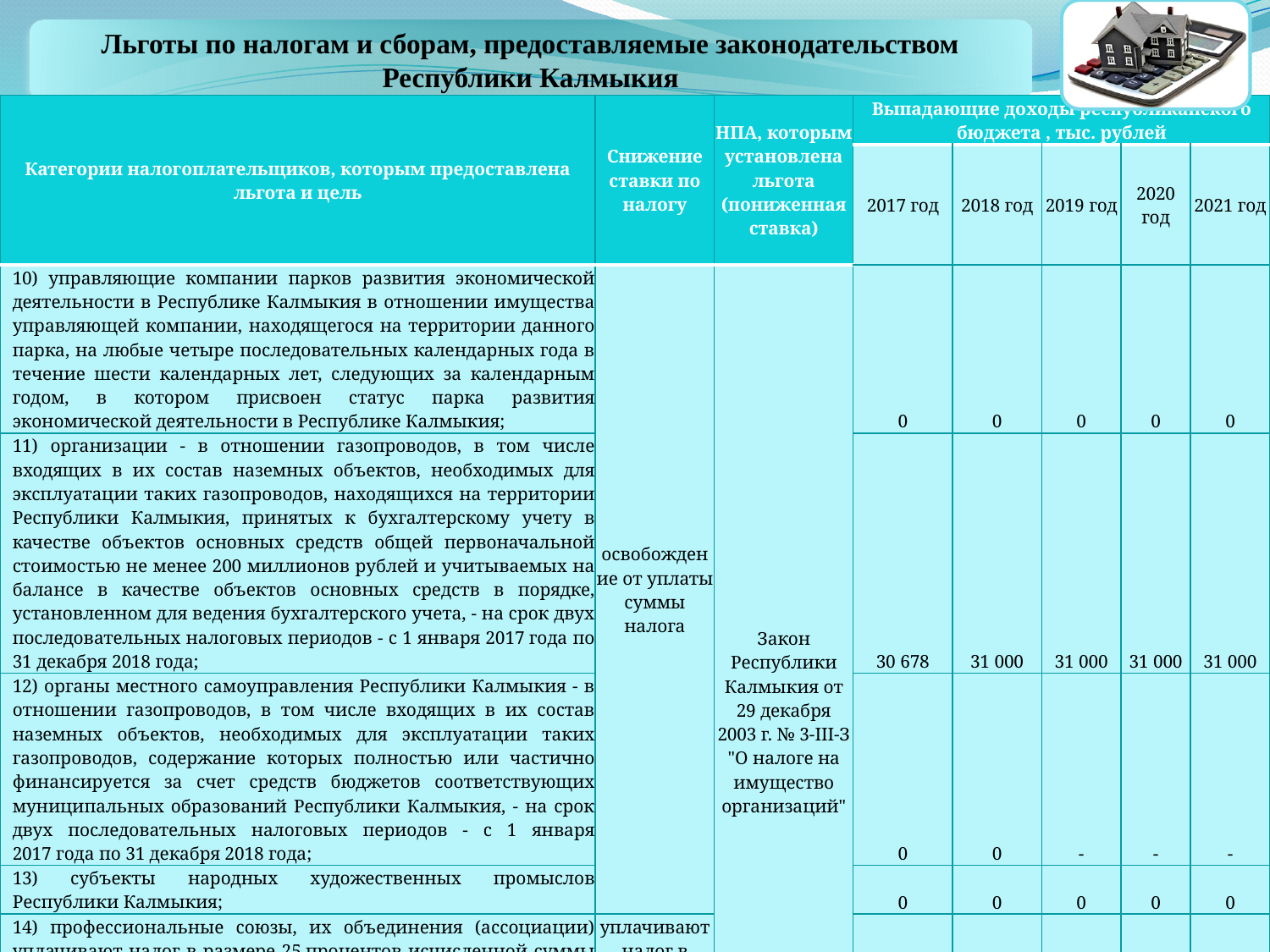

Льготы по налогам и сборам, предоставляемые законодательством Республики Калмыкия
| Категории налогоплательщиков, которым предоставлена льгота и цель | Снижение ставки по налогу | НПА, которым установлена льгота (пониженная ставка) | Выпадающие доходы республиканского бюджета , тыс. рублей |  |  |  |  |
| --- | --- | --- | --- | --- | --- | --- | --- |
|  |  |  | 2017 год | 2018 год | 2019 год | 2020 год | 2021 год |
| 10) управляющие компании парков развития экономической деятельности в Республике Калмыкия в отношении имущества управляющей компании, находящегося на территории данного парка, на любые четыре последовательных календарных года в течение шести календарных лет, следующих за календарным годом, в котором присвоен статус парка развития экономической деятельности в Республике Калмыкия; | освобождение от уплаты суммы налога | Закон Республики Калмыкия от 29 декабря 2003 г. № 3-III-З "О налоге на имущество организаций" | 0 | 0 | 0 | 0 | 0 |
| 11) организации - в отношении газопроводов, в том числе входящих в их состав наземных объектов, необходимых для эксплуатации таких газопроводов, находящихся на территории Республики Калмыкия, принятых к бухгалтерскому учету в качестве объектов основных средств общей первоначальной стоимостью не менее 200 миллионов рублей и учитываемых на балансе в качестве объектов основных средств в порядке, установленном для ведения бухгалтерского учета, - на срок двух последовательных налоговых периодов - с 1 января 2017 года по 31 декабря 2018 года; |  |  | 30 678 | 31 000 | 31 000 | 31 000 | 31 000 |
| 12) органы местного самоуправления Республики Калмыкия - в отношении газопроводов, в том числе входящих в их состав наземных объектов, необходимых для эксплуатации таких газопроводов, содержание которых полностью или частично финансируется за счет средств бюджетов соответствующих муниципальных образований Республики Калмыкия, - на срок двух последовательных налоговых периодов - с 1 января 2017 года по 31 декабря 2018 года; |  |  | 0 | 0 | - | - | - |
| 13) субъекты народных художественных промыслов Республики Калмыкия; |  |  | 0 | 0 | 0 | 0 | 0 |
| 14) профессиональные союзы, их объединения (ассоциации) уплачивают налог в размере 25 процентов исчисленной суммы налога в отношении зданий (строений, сооружений) и помещений, налоговая база по которым определяется как их кадастровая стоимость, на срок трех последовательных налоговых периодов - с 1 января 2018 года по 31 декабря 2020 года. | уплачивают налог в размере 25 процентов исчисленной суммы налога |  | - | 90 | 124 | 169 | - |
| 15) Пониженная ставка в отношении объектов недвижимого имущества, налоговая база по которым определяется как их кадастровая стоимость |  |  | 2710 | 2 168 | 1 626 | 903 | 903 |
| Итого по категории юридических лиц: |  |  | 340 774 | 338 968 | 338 460 | 337 783 | 337 613 |
| Итого по налогу на имущество организаций |  |  | 340 774 | 338 968 | 338 460 | 337 783 | 337 613 |